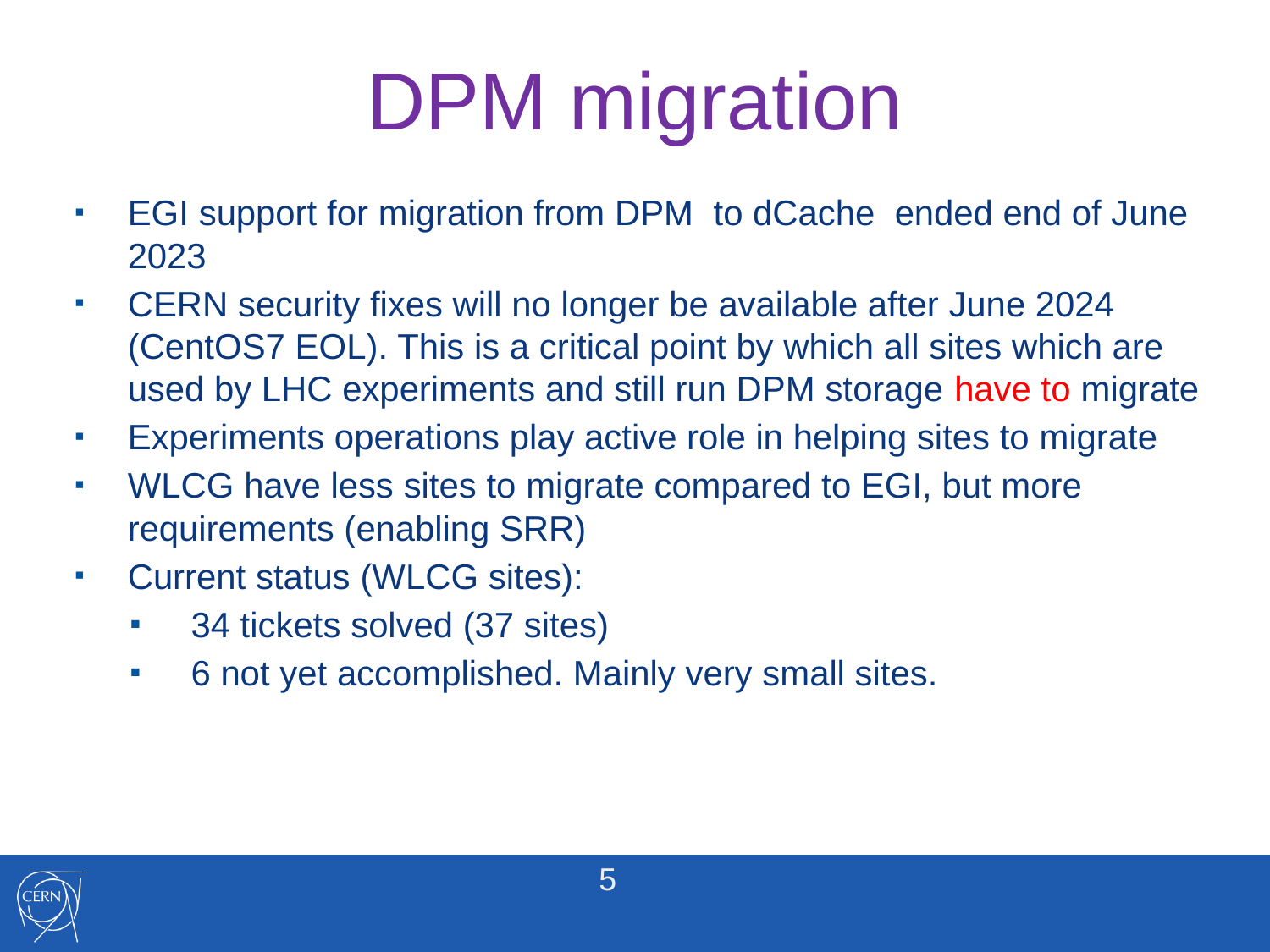

# DPM migration
EGI support for migration from DPM  to dCache  ended end of June 2023
CERN security fixes will no longer be available after June 2024 (CentOS7 EOL). This is a critical point by which all sites which are used by LHC experiments and still run DPM storage have to migrate
Experiments operations play active role in helping sites to migrate
WLCG have less sites to migrate compared to EGI, but more requirements (enabling SRR)
Current status (WLCG sites):
34 tickets solved (37 sites)
6 not yet accomplished. Mainly very small sites.

5